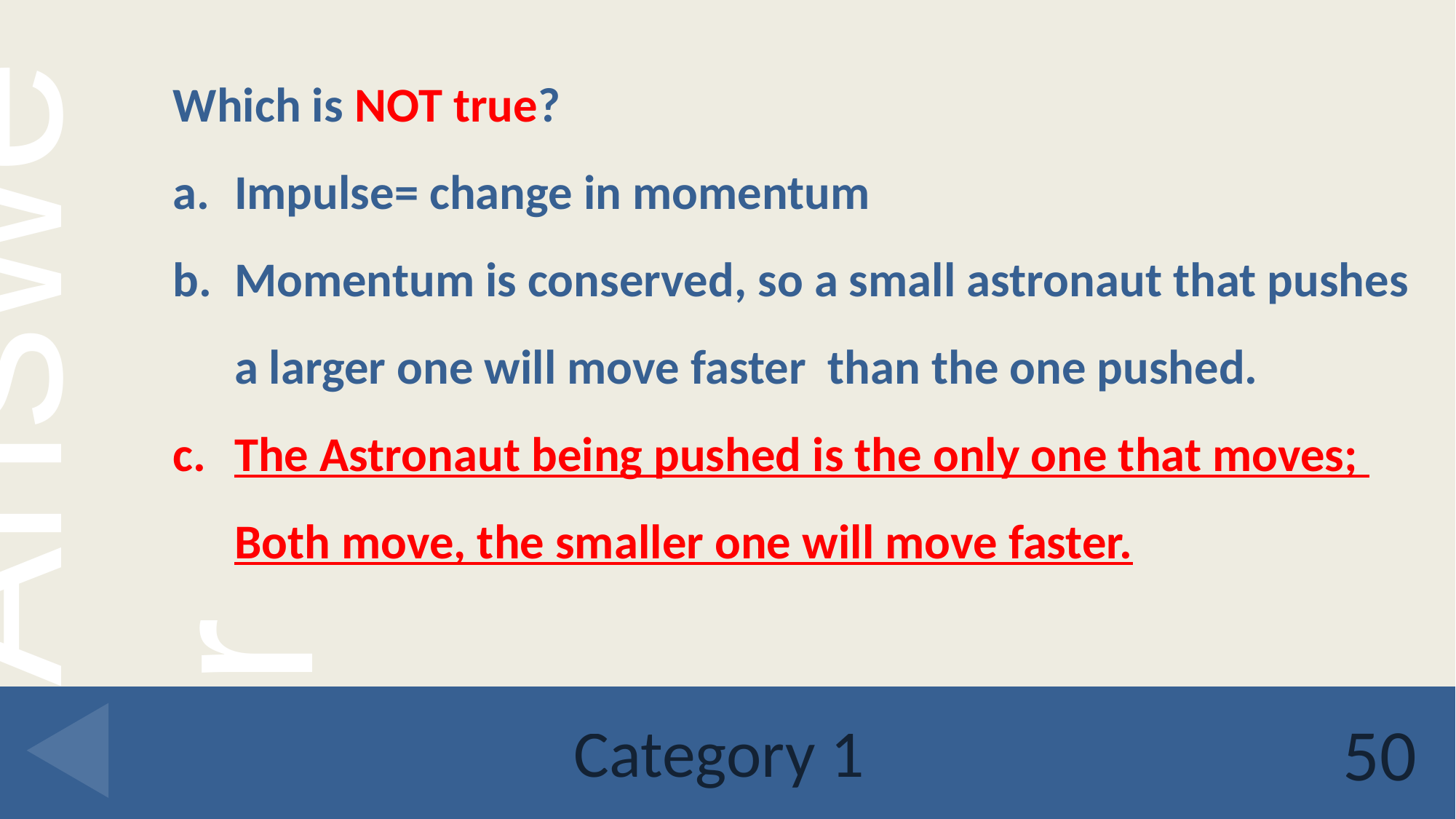

Which is NOT true?
Impulse= change in momentum
Momentum is conserved, so a small astronaut that pushes a larger one will move faster  than the one pushed.
The Astronaut being pushed is the only one that moves;  Both move, the smaller one will move faster.

# Category 1
50